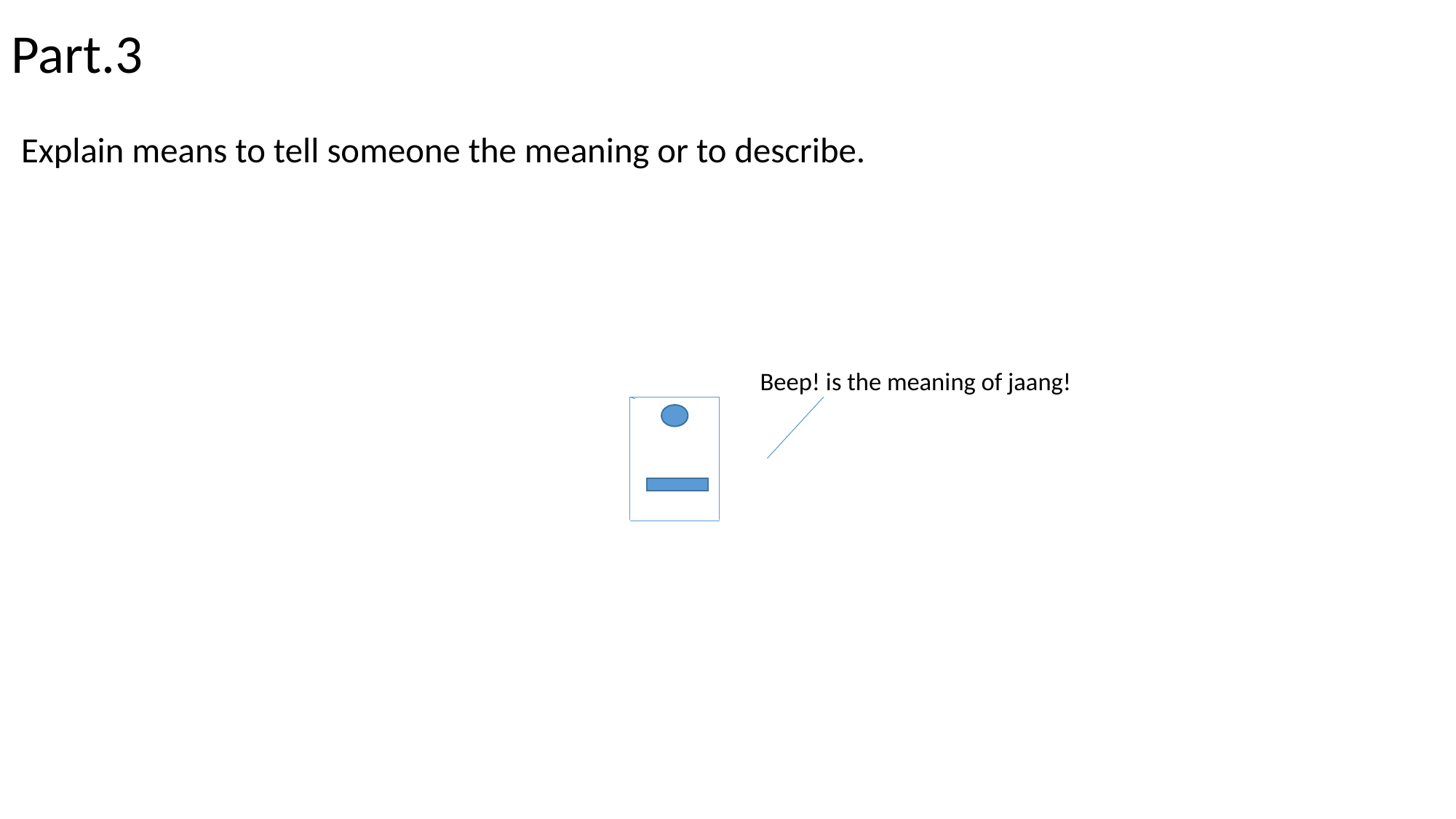

# Part.3
Explain means to tell someone the meaning or to describe.

                                                                                                                                   Beep! is the meaning of jaang!